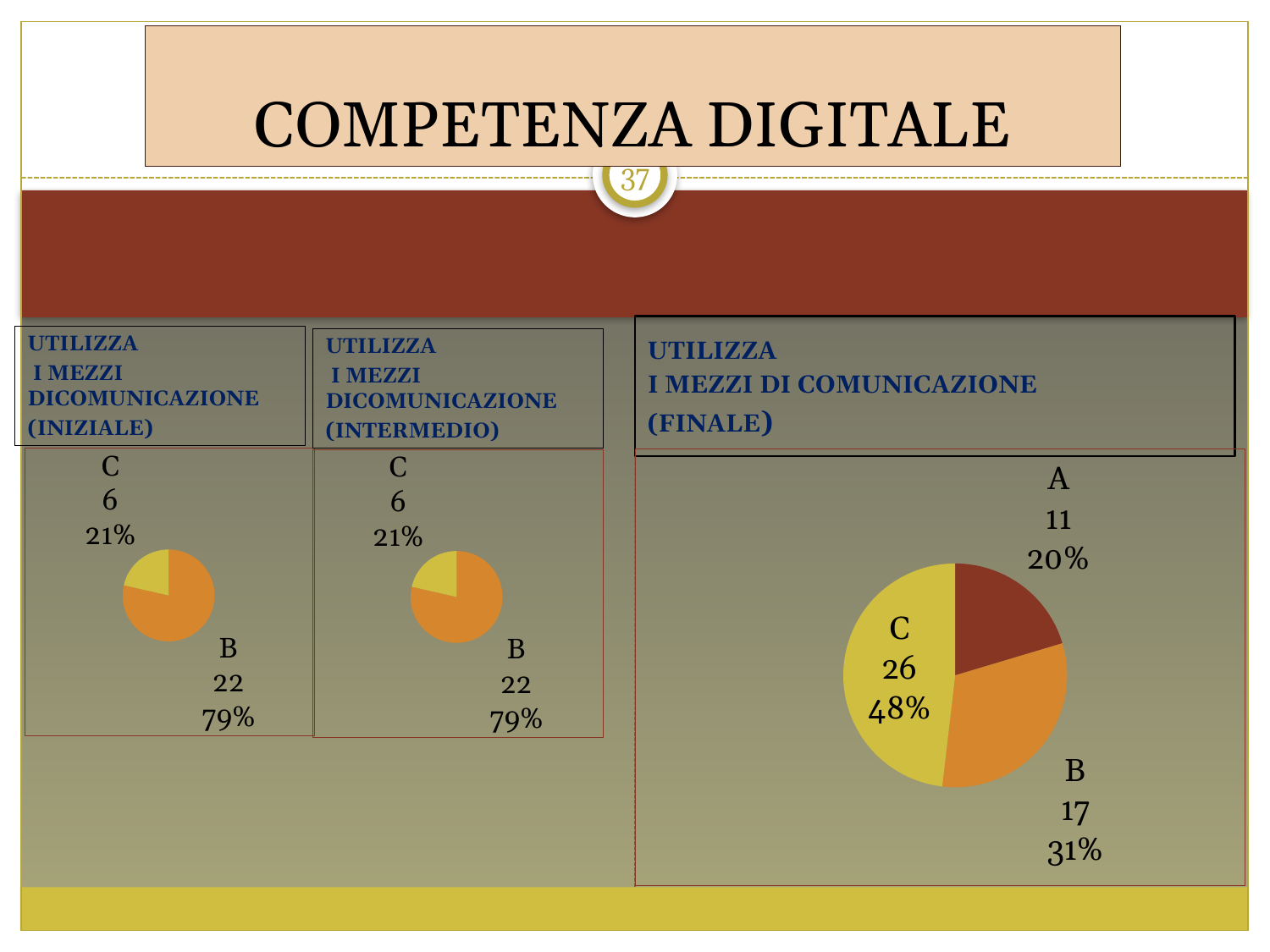

# COMPETENZA DIGITALE
37
UTILIZZA
I MEZZI DI COMUNICAZIONE
(FINALE)
UTILIZZA
 I MEZZI DICOMUNICAZIONE
(INIZIALE)
UTILIZZA
 I MEZZI DICOMUNICAZIONE
(INTERMEDIO)

### Chart

| Category | Vendite |
|---|---|
| A | 0.0 |
| B | 22.0 |
| C | 6.0 |
| D | 0.0 |

### Chart

| Category | Vendite |
|---|---|
| A | 11.0 |
| B | 17.0 |
| C | 26.0 |
| D | 0.0 |

### Chart

| Category | Vendite |
|---|---|
| A | 0.0 |
| B | 22.0 |
| C | 6.0 |
| D | 0.0 |